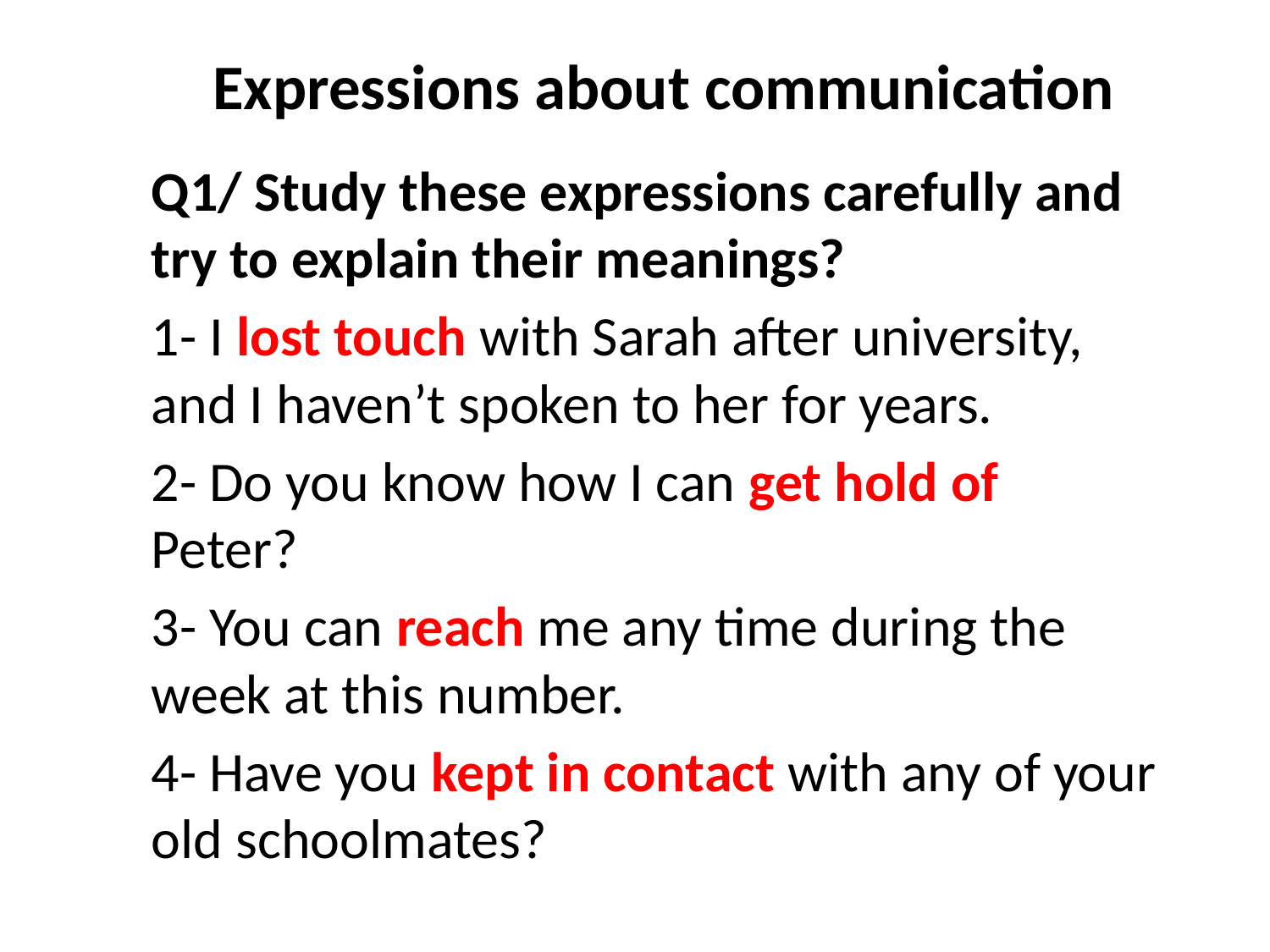

# Expressions about communication
Q1/ Study these expressions carefully and try to explain their meanings?
1- I lost touch with Sarah after university, and I haven’t spoken to her for years.
2- Do you know how I can get hold of Peter?
3- You can reach me any time during the week at this number.
4- Have you kept in contact with any of your old schoolmates?